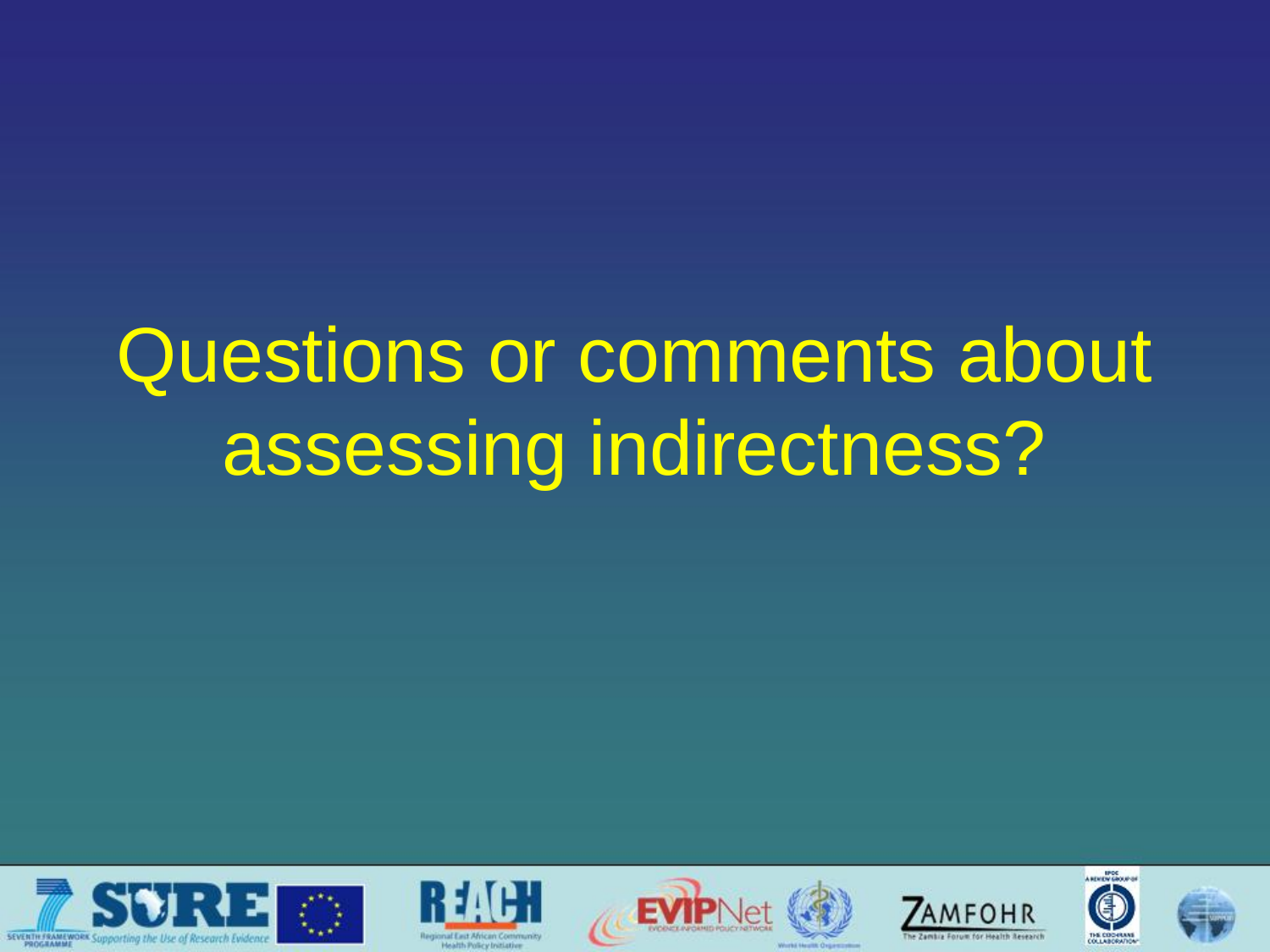

# Questions or comments about assessing indirectness?